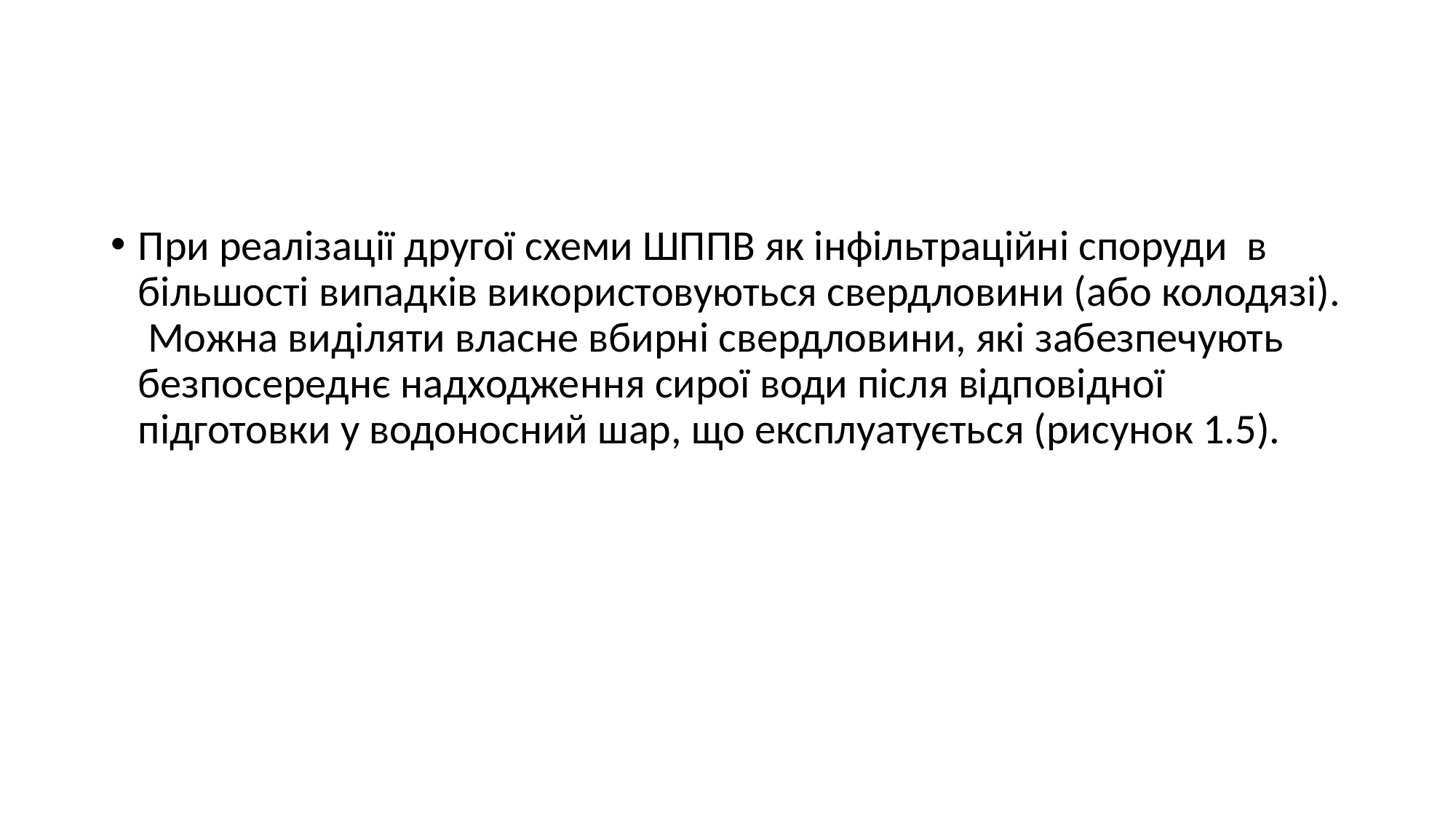

#
При реалізації другої схеми ШППВ як інфільтраційні споруди  в більшості випадків використовуються свердловини (або колодязі).  Можна виділяти власне вбирні свердловини, які забезпечують безпосереднє надходження сирої води після відповідної підготовки у водоносний шар, що експлуатується (рисунок 1.5).